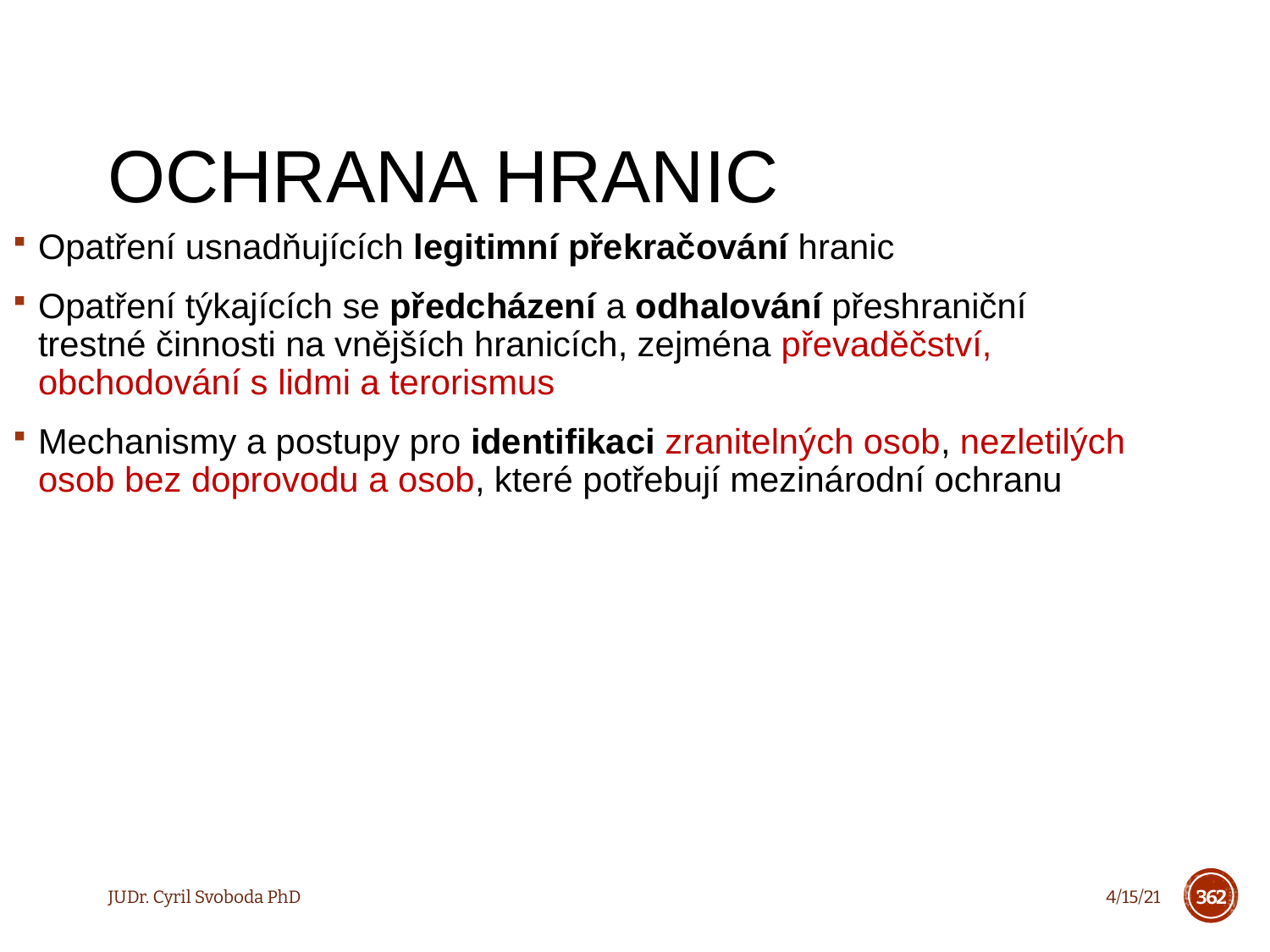

# Ochrana hranic
Opatření usnadňujících legitimní překračování hranic
Opatření týkajících se předcházení a odhalování přeshraniční trestné činnosti na vnějších hranicích, zejména převaděčství, obchodování s lidmi a terorismus
Mechanismy a postupy pro identifikaci zranitelných osob, nezletilých osob bez doprovodu a osob, které potřebují mezinárodní ochranu
JUDr. Cyril Svoboda PhD
4/15/21
362